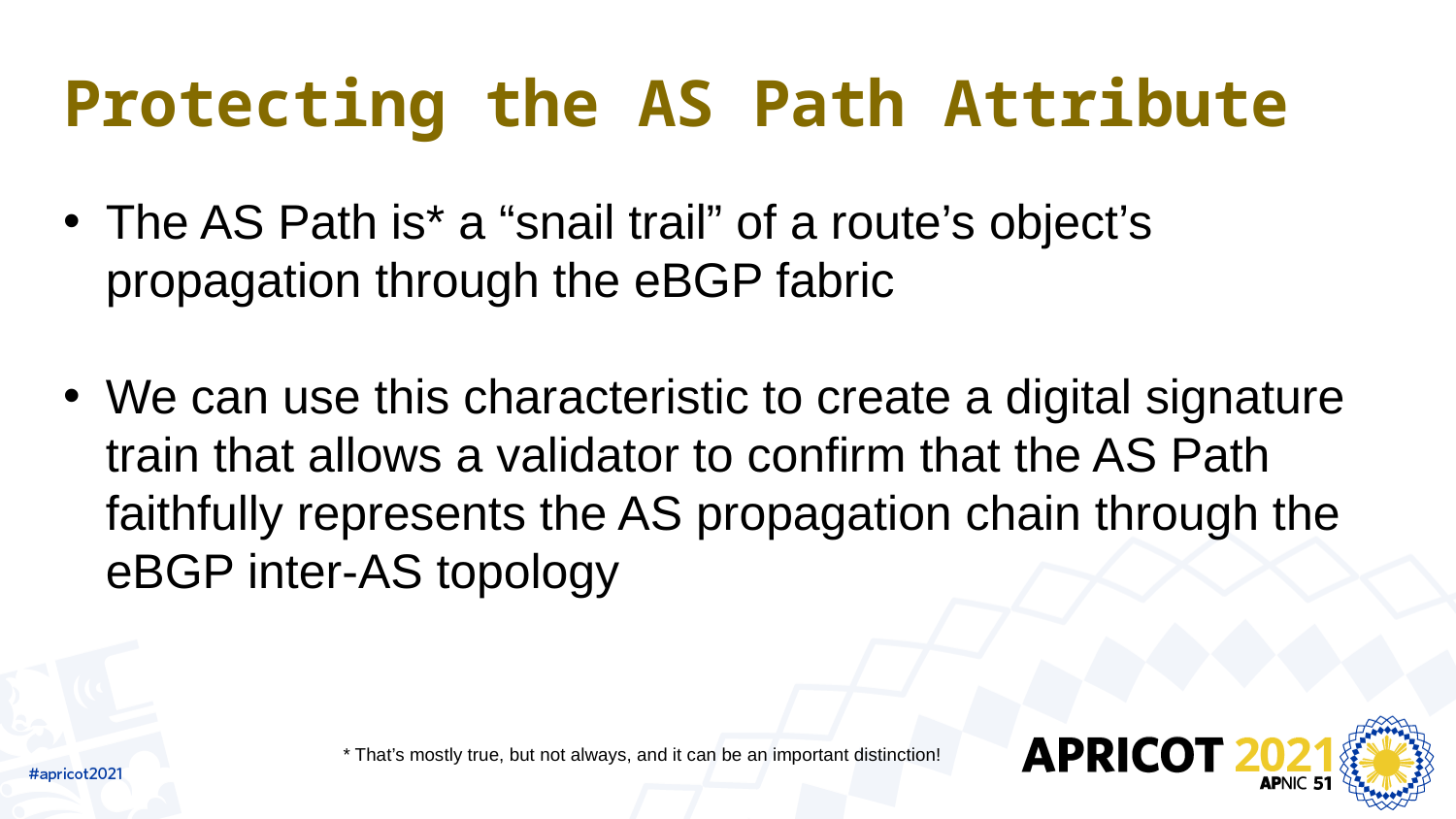

# Protecting the AS Path Attribute
The AS Path is* a “snail trail” of a route’s object’s propagation through the eBGP fabric

We can use this characteristic to create a digital signature train that allows a validator to confirm that the AS Path faithfully represents the AS propagation chain through the eBGP inter-AS topology
* That’s mostly true, but not always, and it can be an important distinction!